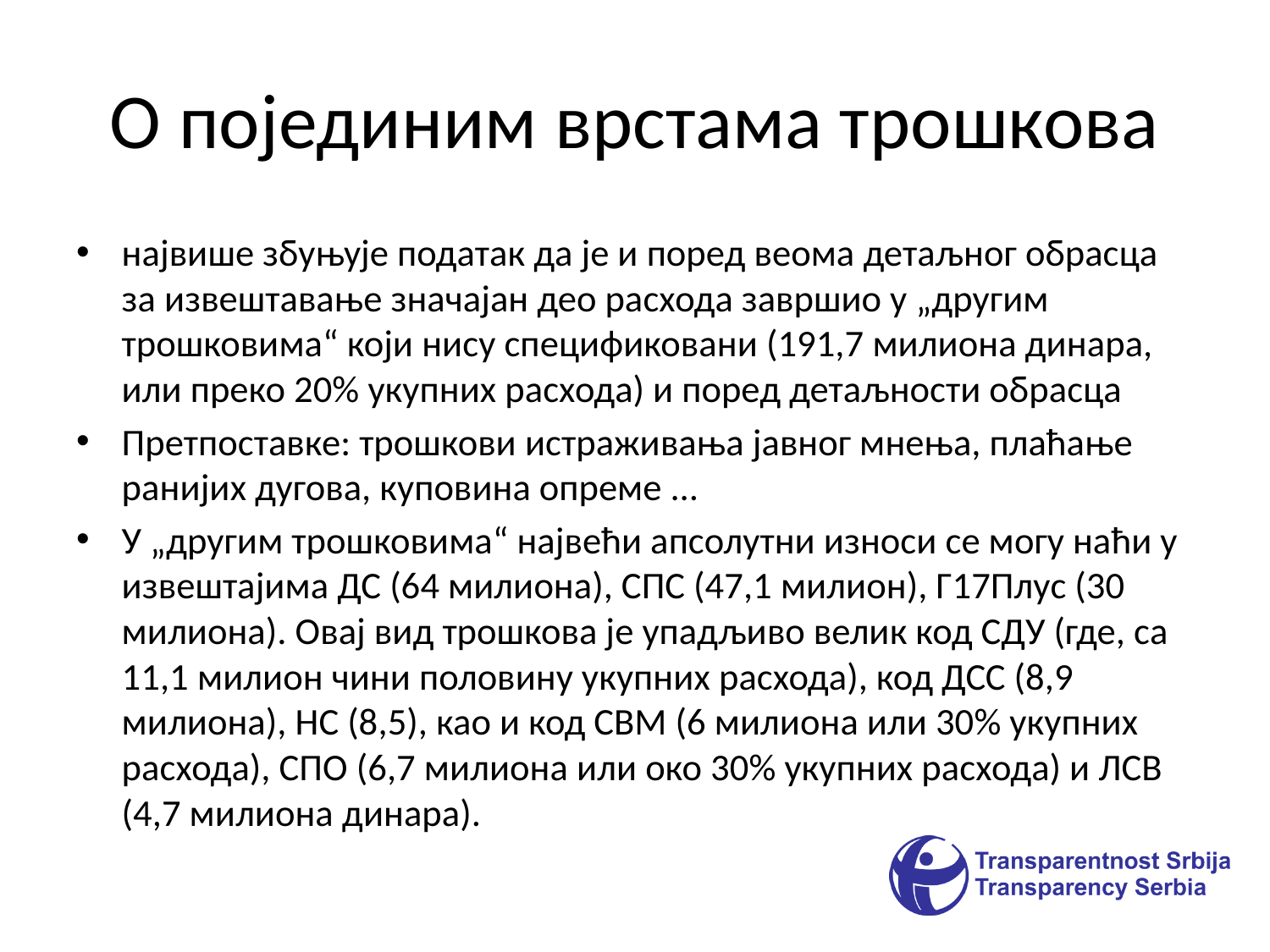

# О појединим врстама трошкова
највише збуњује податак да је и поред веома детаљног обрасца за извештавање значајан део расхода завршио у „другим трошковима“ који нису спецификовани (191,7 милиона динара, или преко 20% укупних расхода) и поред детаљности обрасца
Претпоставке: трошкови истраживања јавног мнења, плаћање ранијих дугова, куповина опреме ...
У „другим трошковима“ највећи апсолутни износи се могу наћи у извештајима ДС (64 милиона), СПС (47,1 милион), Г17Плус (30 милиона). Овај вид трошкова је упадљиво велик код СДУ (где, са 11,1 милион чини половину укупних расхода), код ДСС (8,9 милиона), НС (8,5), као и код СВМ (6 милиона или 30% укупних расхода), СПО (6,7 милиона или око 30% укупних расхода) и ЛСВ (4,7 милиона динара).